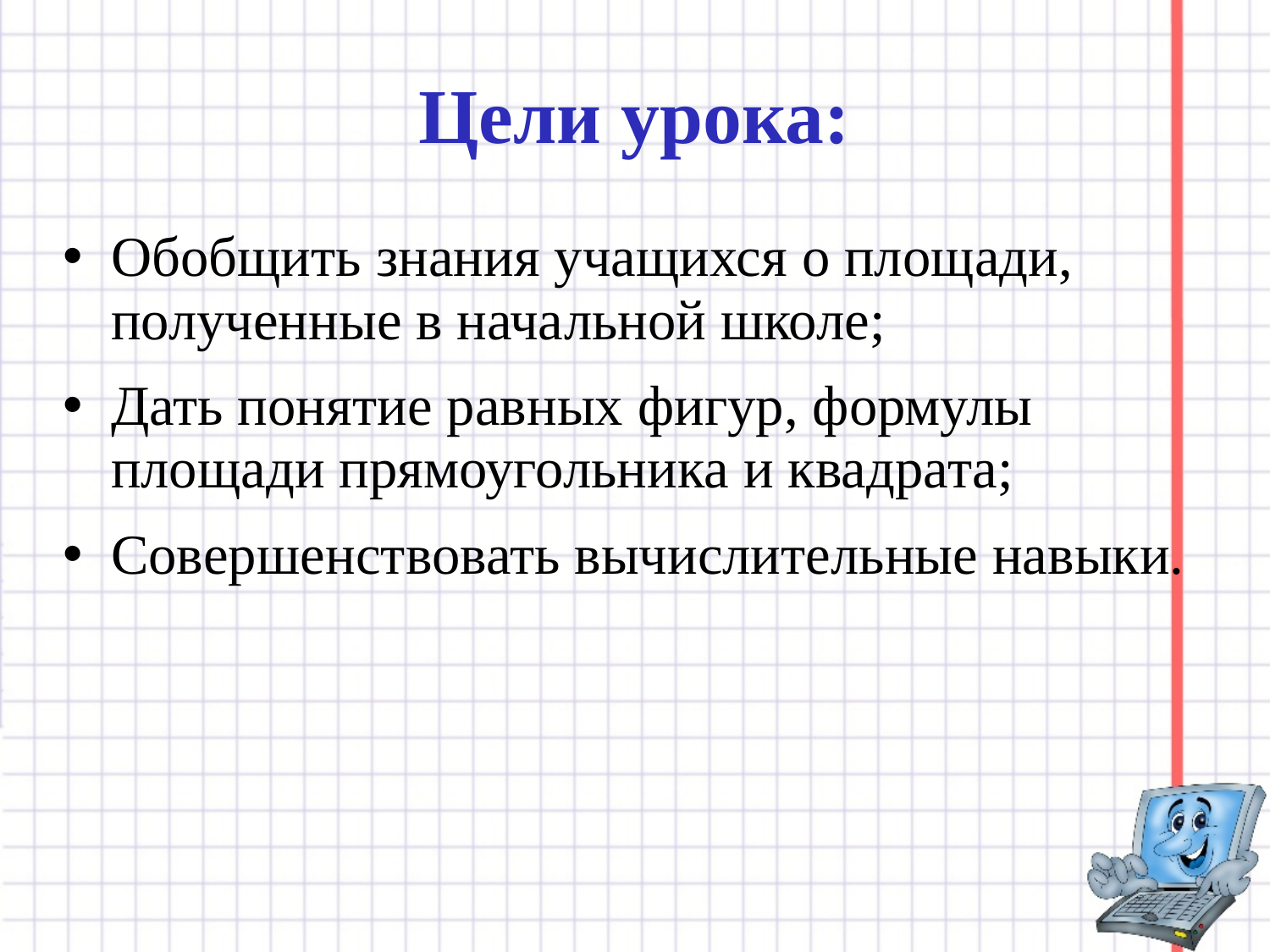

# Цели урока:
Обобщить знания учащихся о площади, полученные в начальной школе;
Дать понятие равных фигур, формулы площади прямоугольника и квадрата;
Совершенствовать вычислительные навыки.